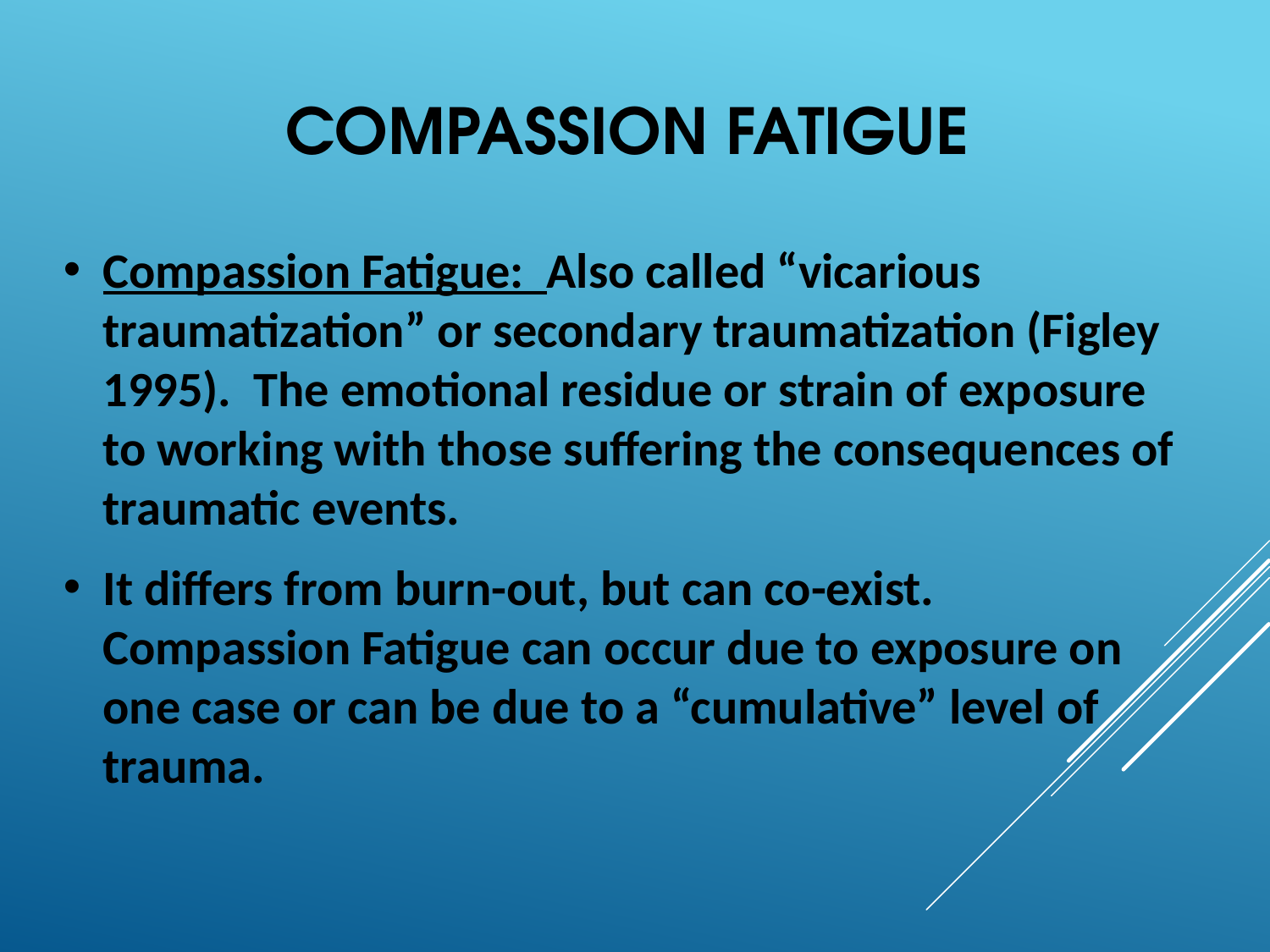

COMPASSION FATIGUE
Compassion Fatigue:  Also called “vicarious traumatization” or secondary traumatization (Figley  1995).  The emotional residue or strain of exposure to working with those suffering the consequences of traumatic events.
It differs from burn-out, but can co-exist.  Compassion Fatigue can occur due to exposure on one case or can be due to a “cumulative” level of trauma.